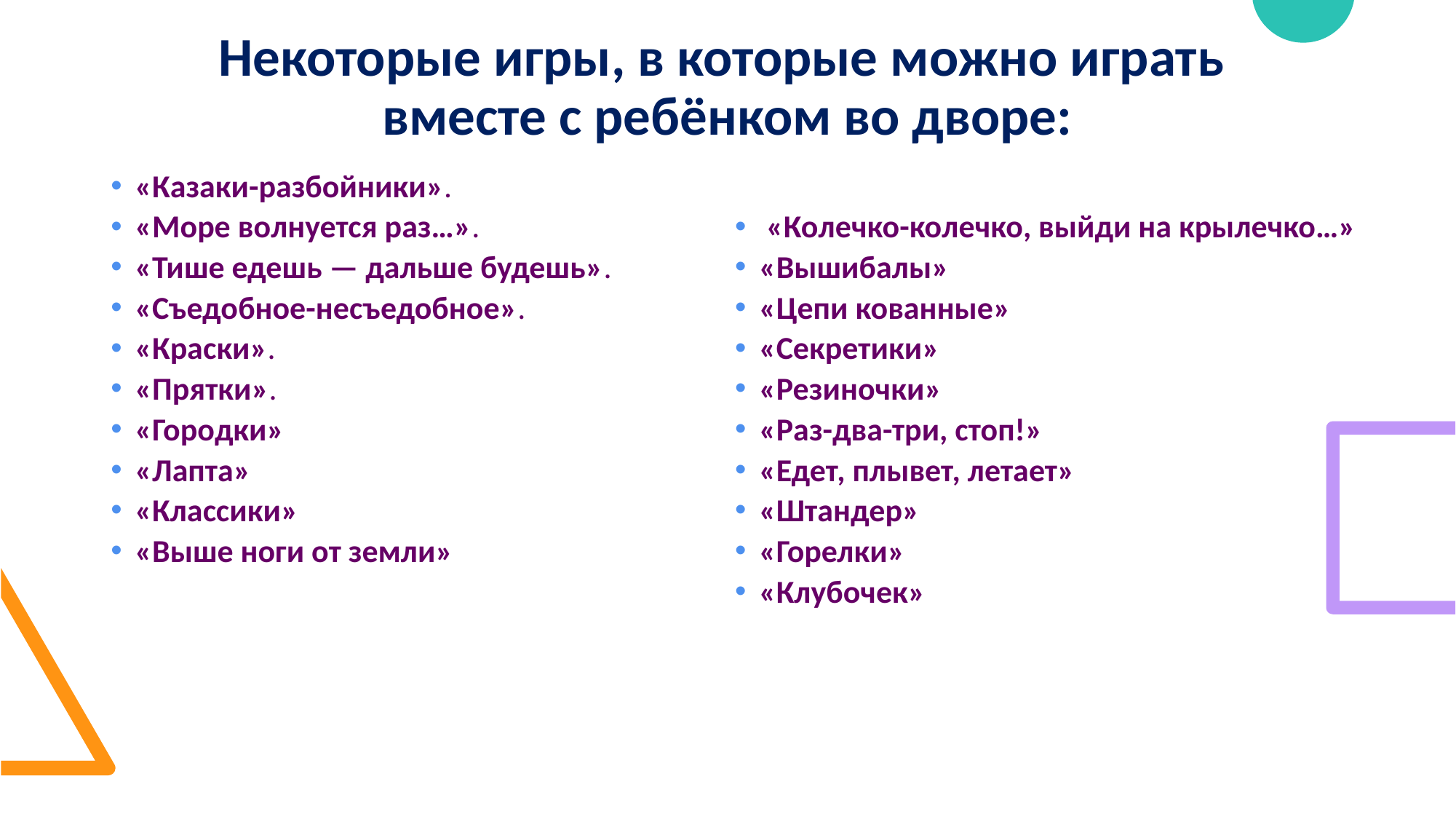

# Некоторые игры, в которые можно играть вместе с ребёнком во дворе:
«Казаки-разбойники».
«Море волнуется раз…».
«Тише едешь — дальше будешь».
«Съедобное-несъедобное».
«Краски».
«Прятки».
«Городки»
«Лапта»
«Классики»
«Выше ноги от земли»

 «Колечко-колечко, выйди на крылечко…»
«Вышибалы»
«Цепи кованные»
«Секретики»
«Резиночки»
«Раз-два-три, стоп!»
«Едет, плывет, летает»
«Штандер»
«Горелки»
«Клубочек»